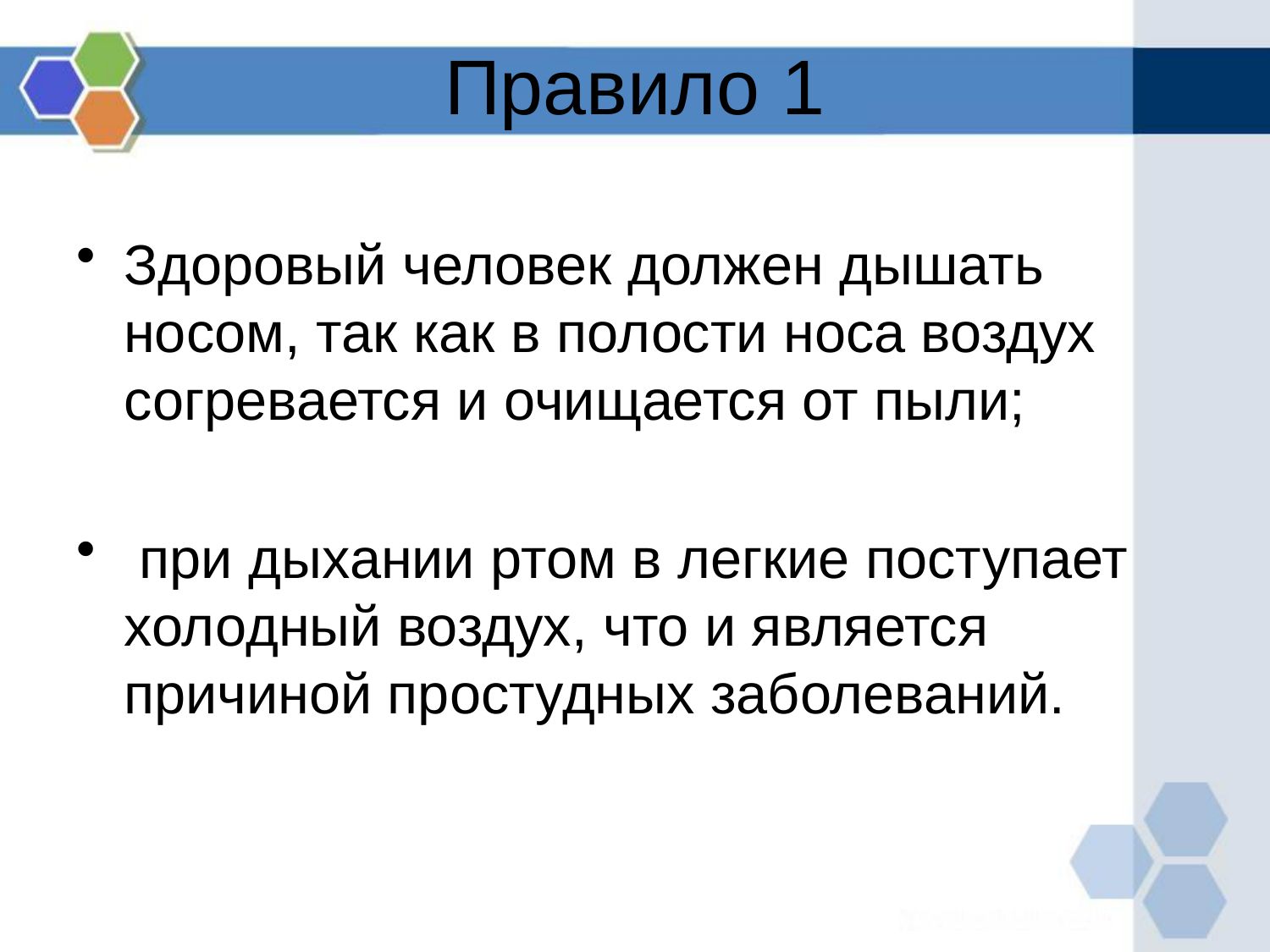

# Правило 1
Здоровый человек должен дышать носом, так как в полости носа воздух согревается и очищается от пыли;

 при дыхании ртом в легкие поступает холодный воздух, что и является причиной простудных заболеваний.